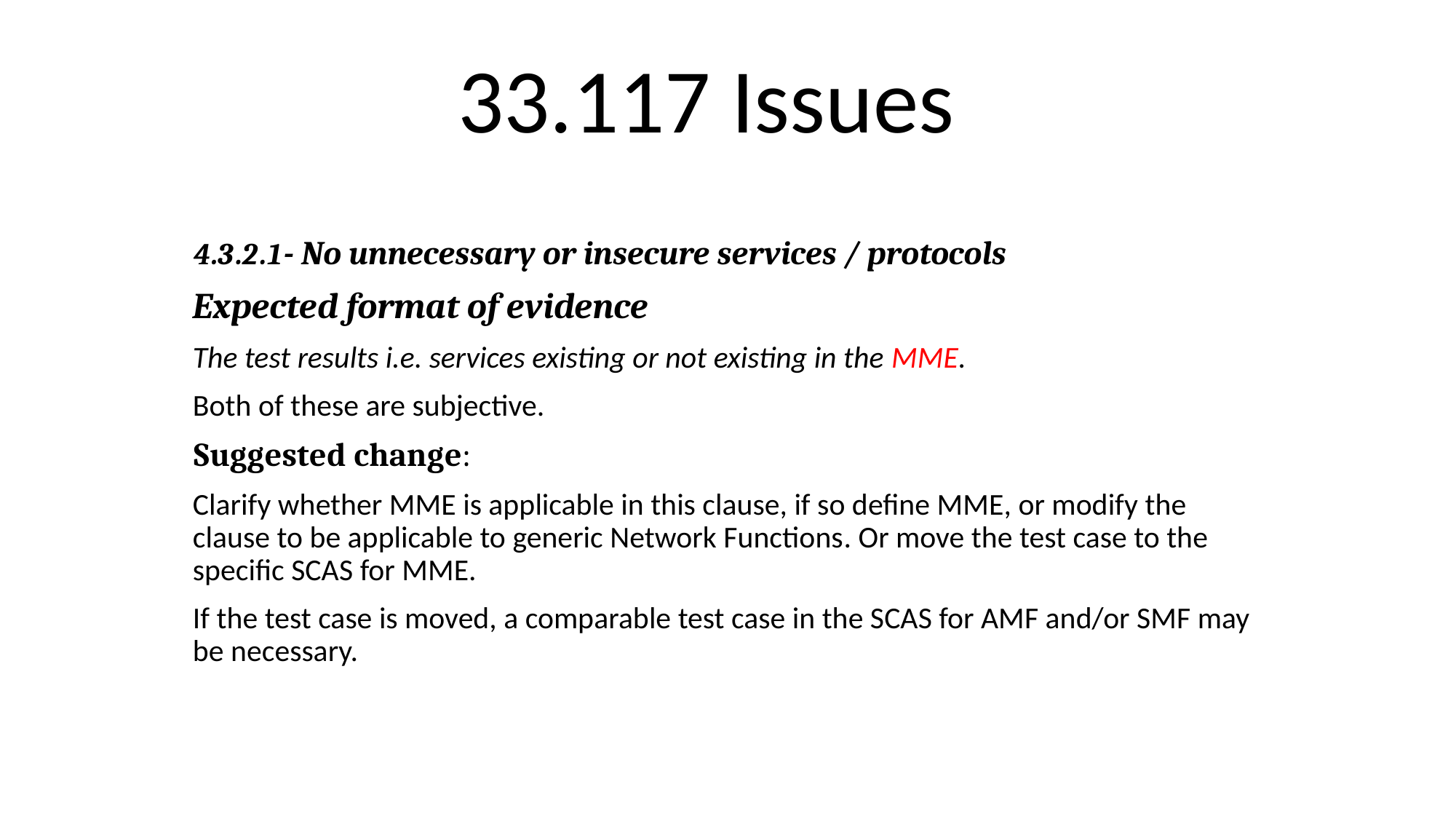

# 33.117 Issues
4.3.2.1- No unnecessary or insecure services / protocols
Expected format of evidence
The test results i.e. services existing or not existing in the MME.
Both of these are subjective.
Suggested change:
Clarify whether MME is applicable in this clause, if so define MME, or modify the clause to be applicable to generic Network Functions. Or move the test case to the specific SCAS for MME.
If the test case is moved, a comparable test case in the SCAS for AMF and/or SMF may be necessary.